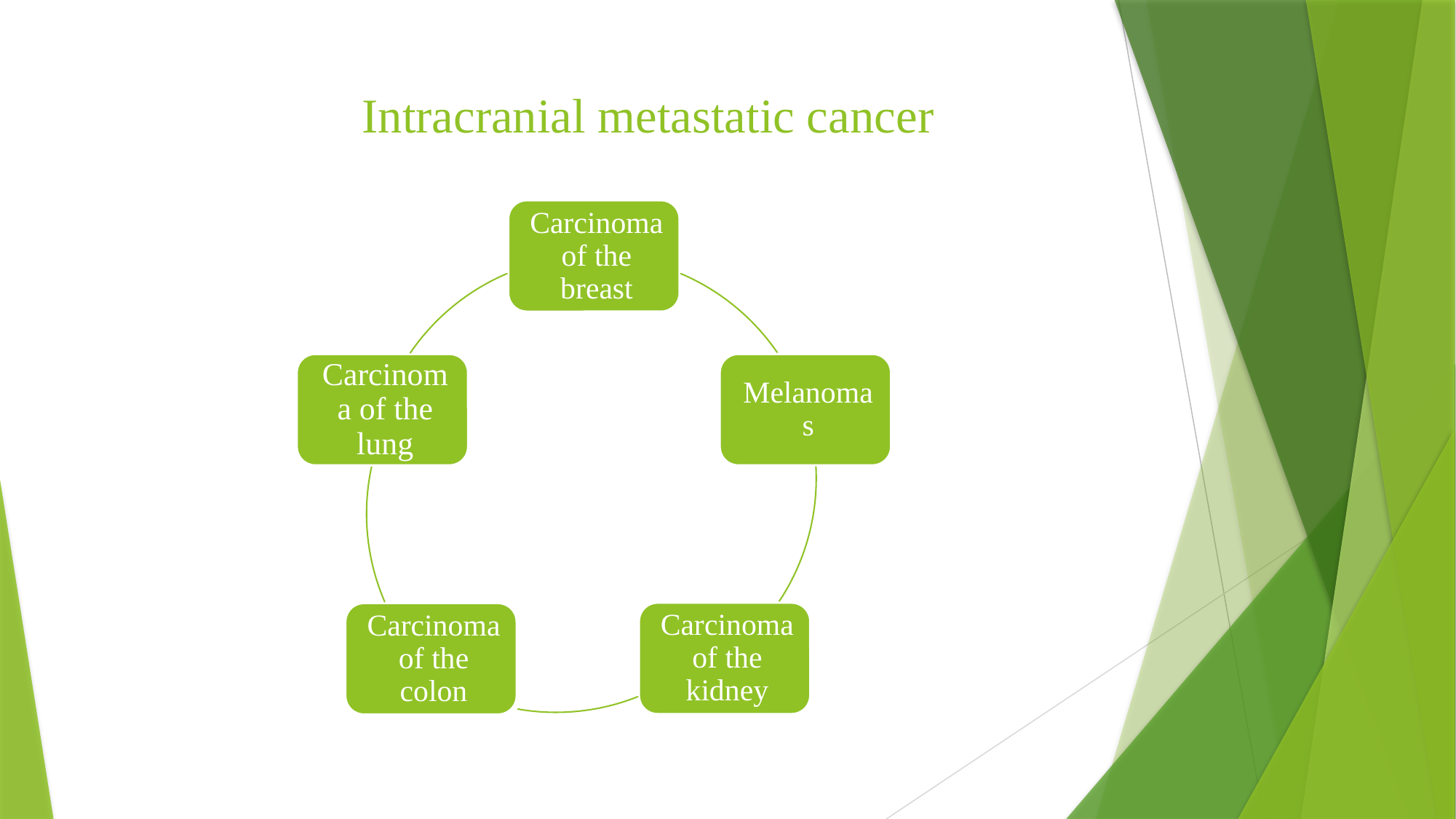

# Intracranial metastatic cancer
Carcinoma of the breast
Melanomas
Carcinoma of the kidney
Carcinoma of the colon
Carcinoma of the lung